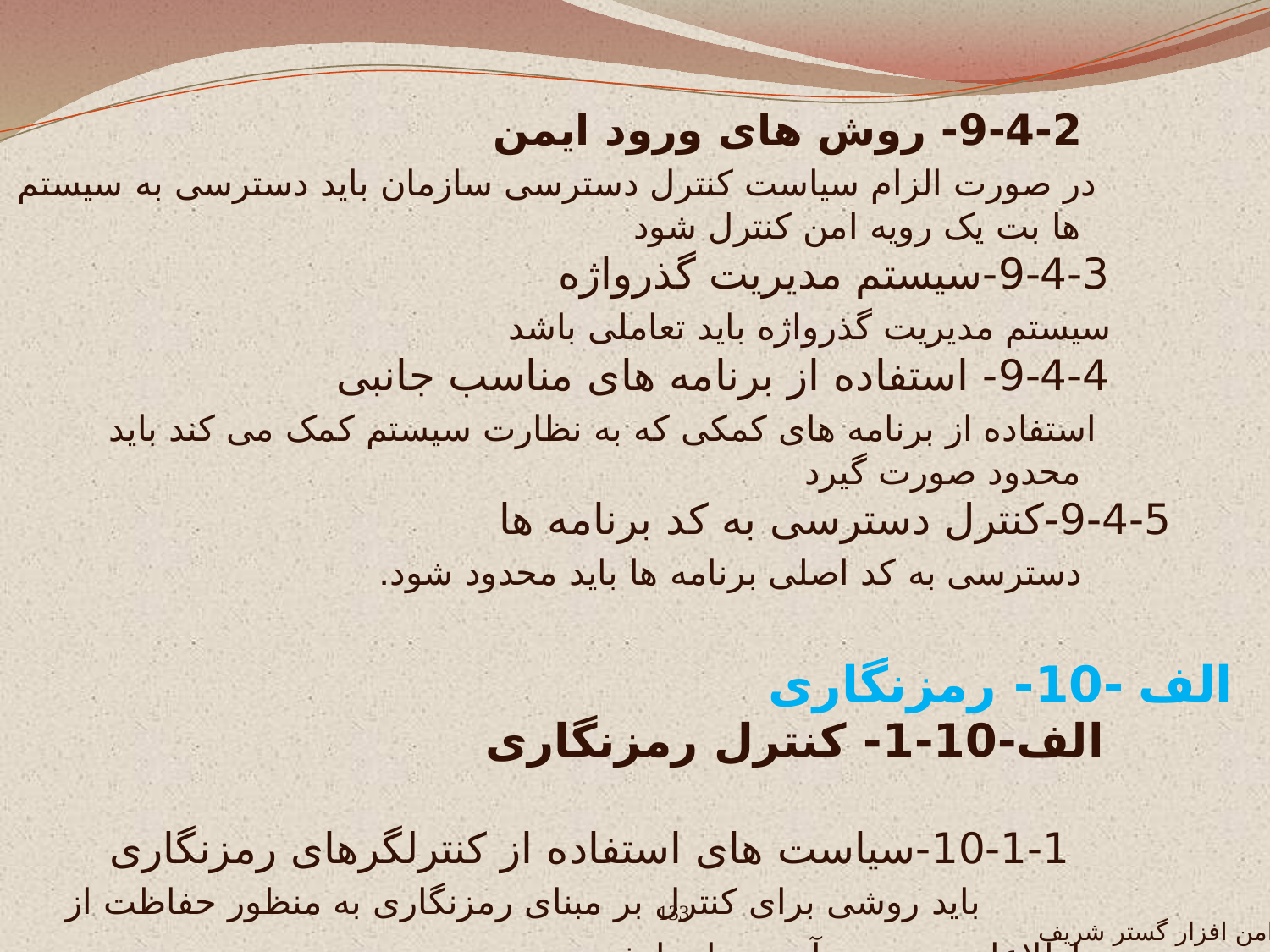

9-4-2- روش های ورود ایمن
     در صورت الزام سیاست کنترل دسترسی سازمان باید دسترسی به سیستم ها بت یک رویه امن کنترل شود
     9-4-3-سیستم مدیریت گذرواژه
    سیستم مدیریت گذرواژه باید تعاملی باشد
     9-4-4- استفاده از برنامه های مناسب جانبی
     استفاده از برنامه های کمکی که به نظارت سیستم کمک می کند باید محدود صورت گیرد
9-4-5-کنترل دسترسی به کد برنامه ها
      دسترسی به کد اصلی برنامه ها باید محدود شود.

الف -10- رمزنگاری
        الف-10-1- کنترل رمزنگاری

           10-1-1-سیاست های استفاده از کنترلگرهای رمزنگاری
                 باید روشی برای کنترل بر مبنای رمزنگاری به منظور حفاظت از اطلاعات به وجود آمده و اجرا شود.